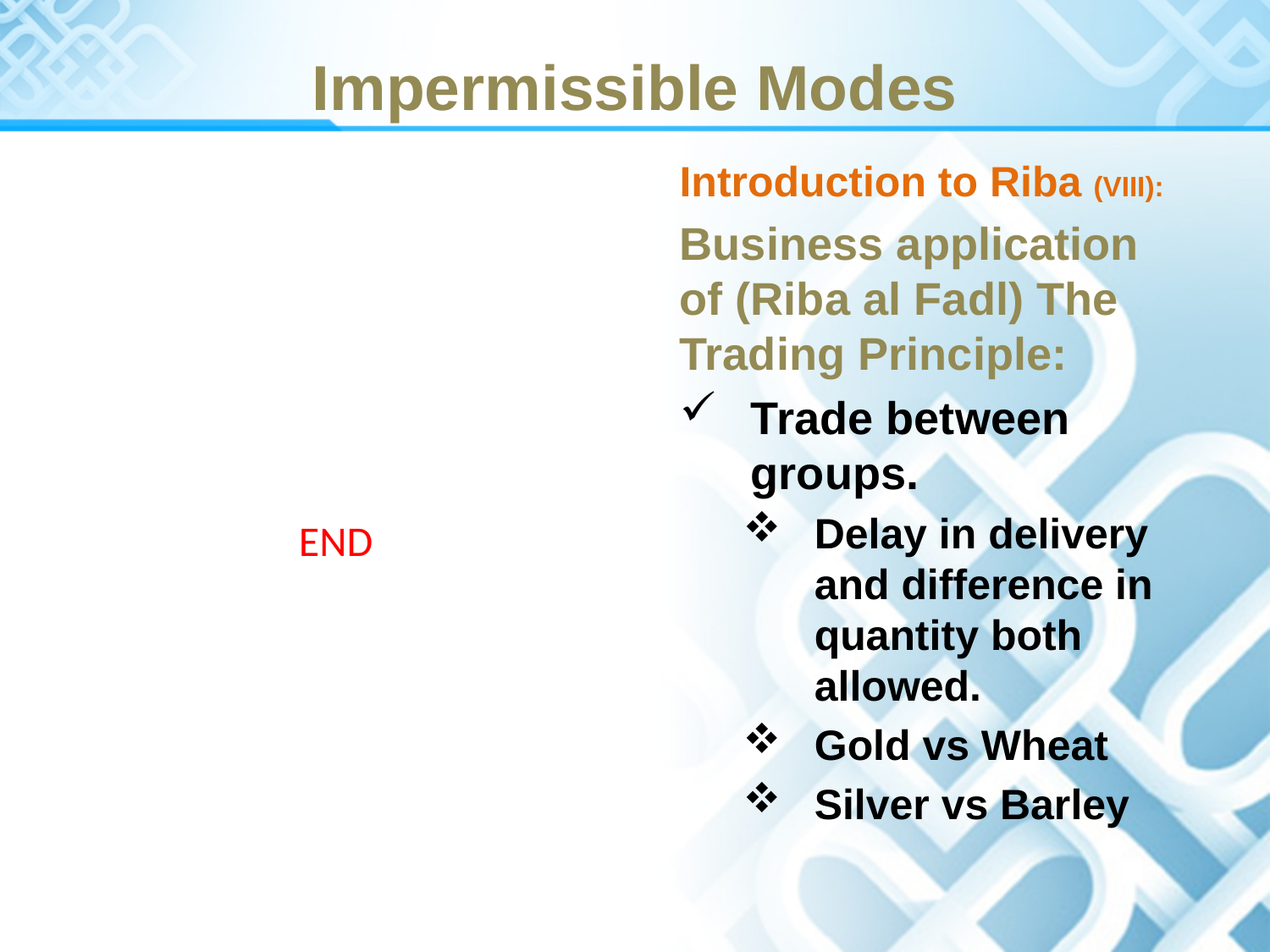

Impermissible Modes
Introduction to Riba (VIII):
Business application of (Riba al Fadl) The Trading Principle:
Trade between groups.
Delay in delivery and difference in quantity both allowed.
Gold vs Wheat
Silver vs Barley

END